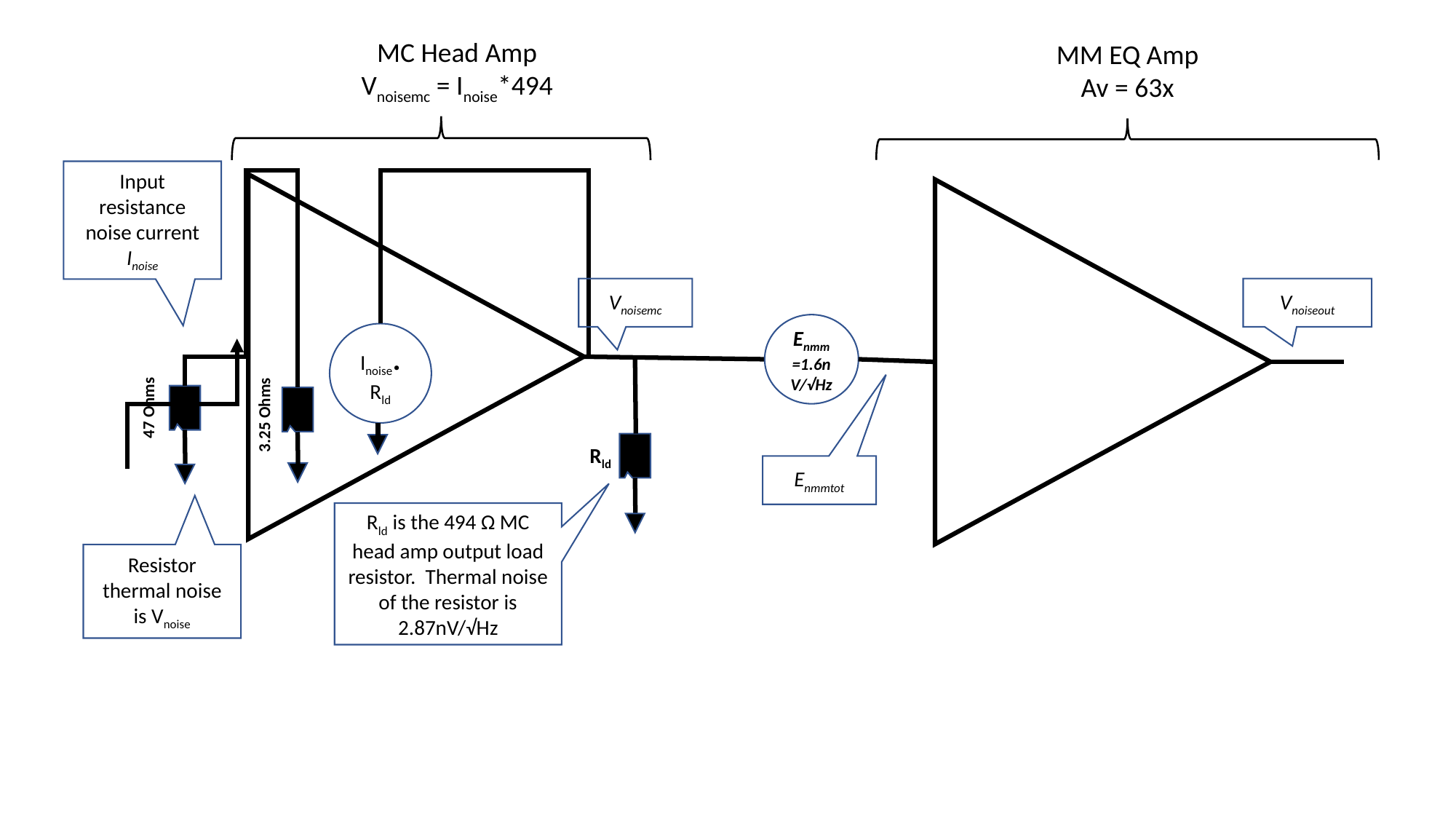

MC Head Amp
Vnoisemc = Inoise*494
MM EQ Amp
Av = 63x
Input resistance noise current Inoise

Vnoiseout
Vnoisemc
Enmm
=1.6nV/√Hz
Inoise.Rld
47 Ohms

3.25 Ohms

Rld
Enmmtot

Rld is the 494 Ω MC head amp output load resistor.  Thermal noise of the resistor is 2.87nV/√Hz

Resistor thermal noise is Vnoise